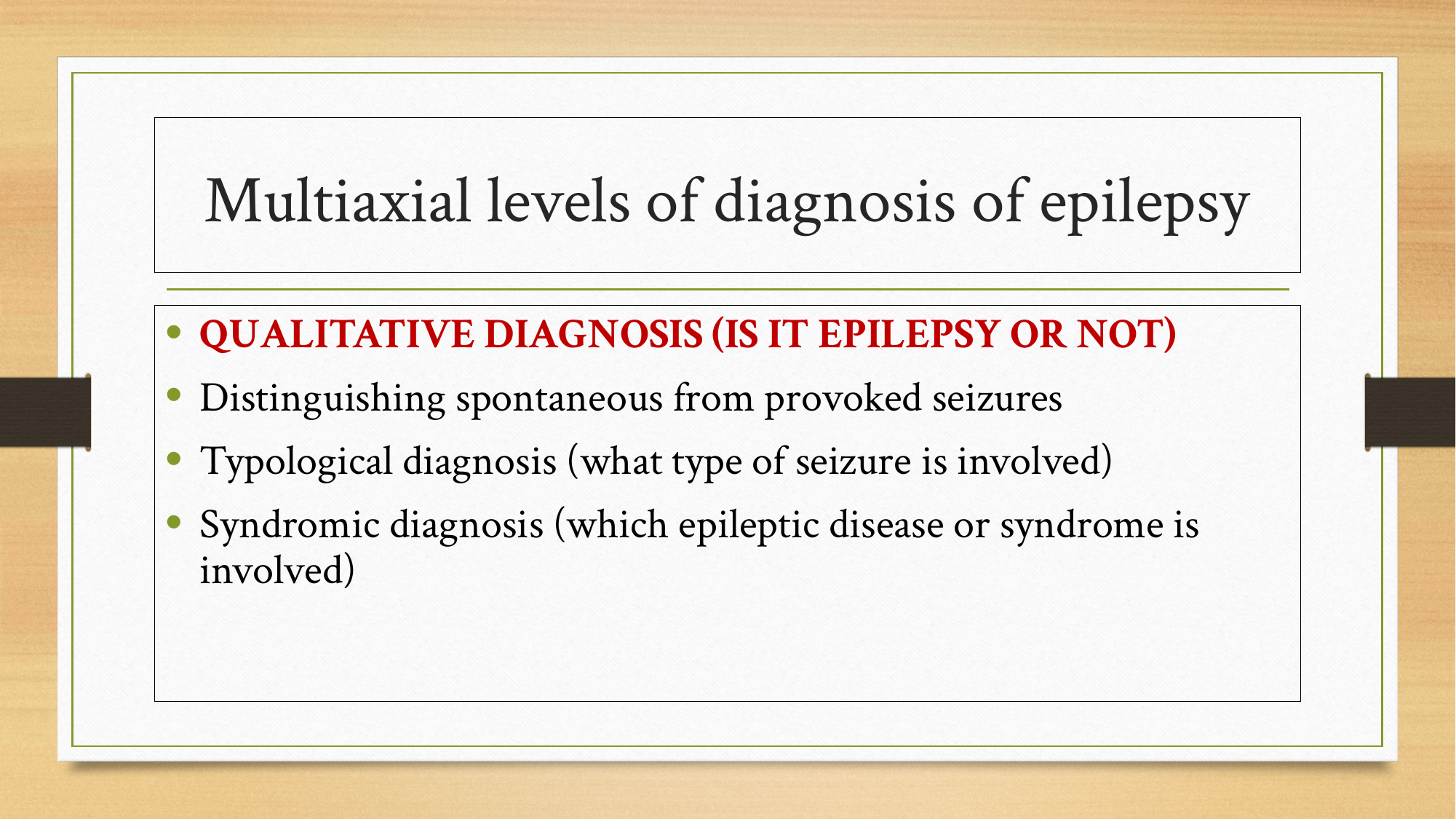

# Multiaxial levels of diagnosis of epilepsy
QUALITATIVE DIAGNOSIS (IS IT EPILEPSY OR NOT)
Distinguishing spontaneous from provoked seizures
Typological diagnosis (what type of seizure is involved)
Syndromic diagnosis (which epileptic disease or syndrome is involved)